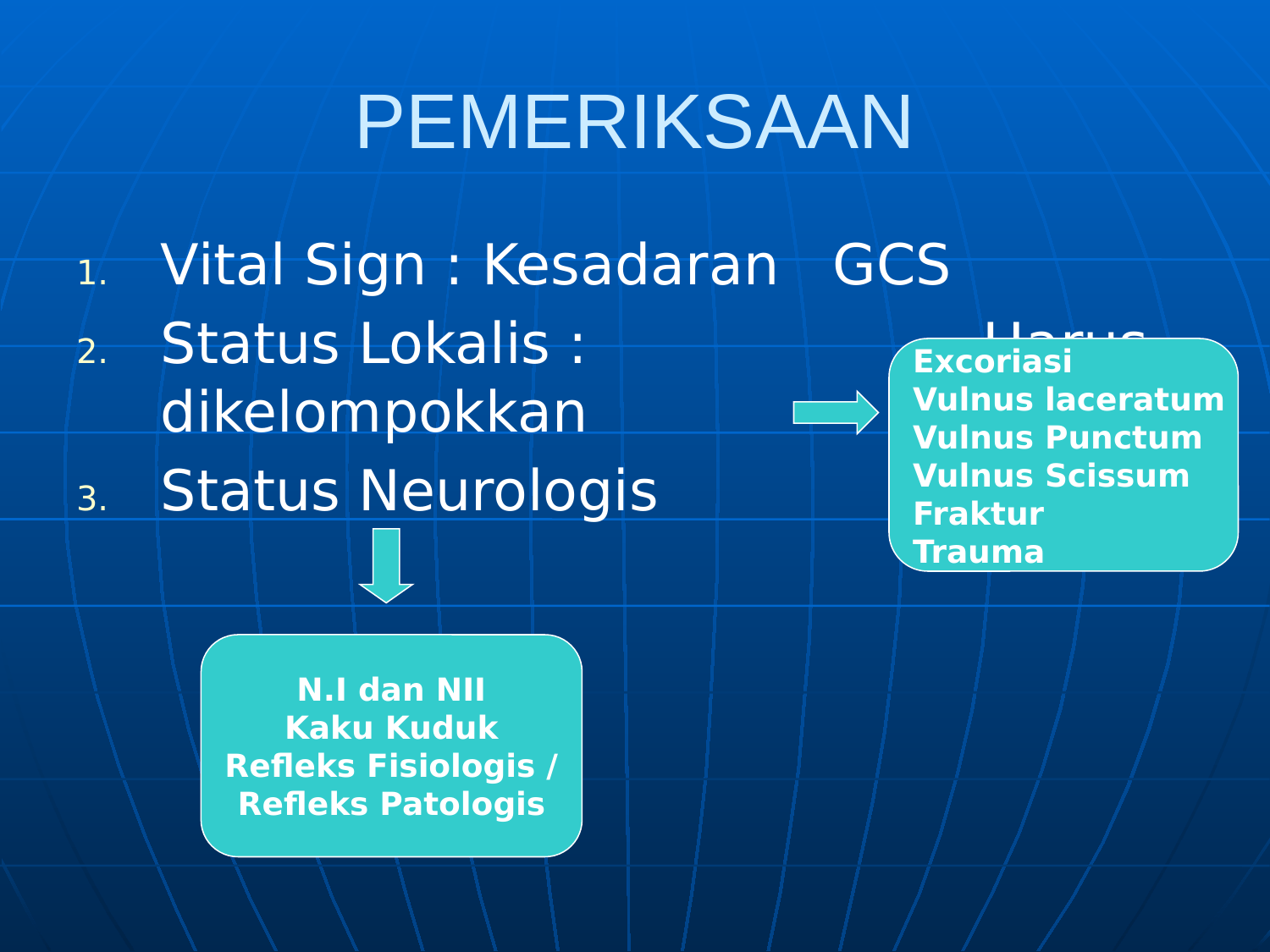

# PEMERIKSAAN
Vital Sign : Kesadaran   GCS
Status Lokalis :                      Harus dikelompokkan
Status Neurologis

Excoriasi
Vulnus laceratum
Vulnus Punctum
Vulnus Scissum
Fraktur
Trauma

N.I dan NII
Kaku Kuduk
Refleks Fisiologis /
Refleks Patologis